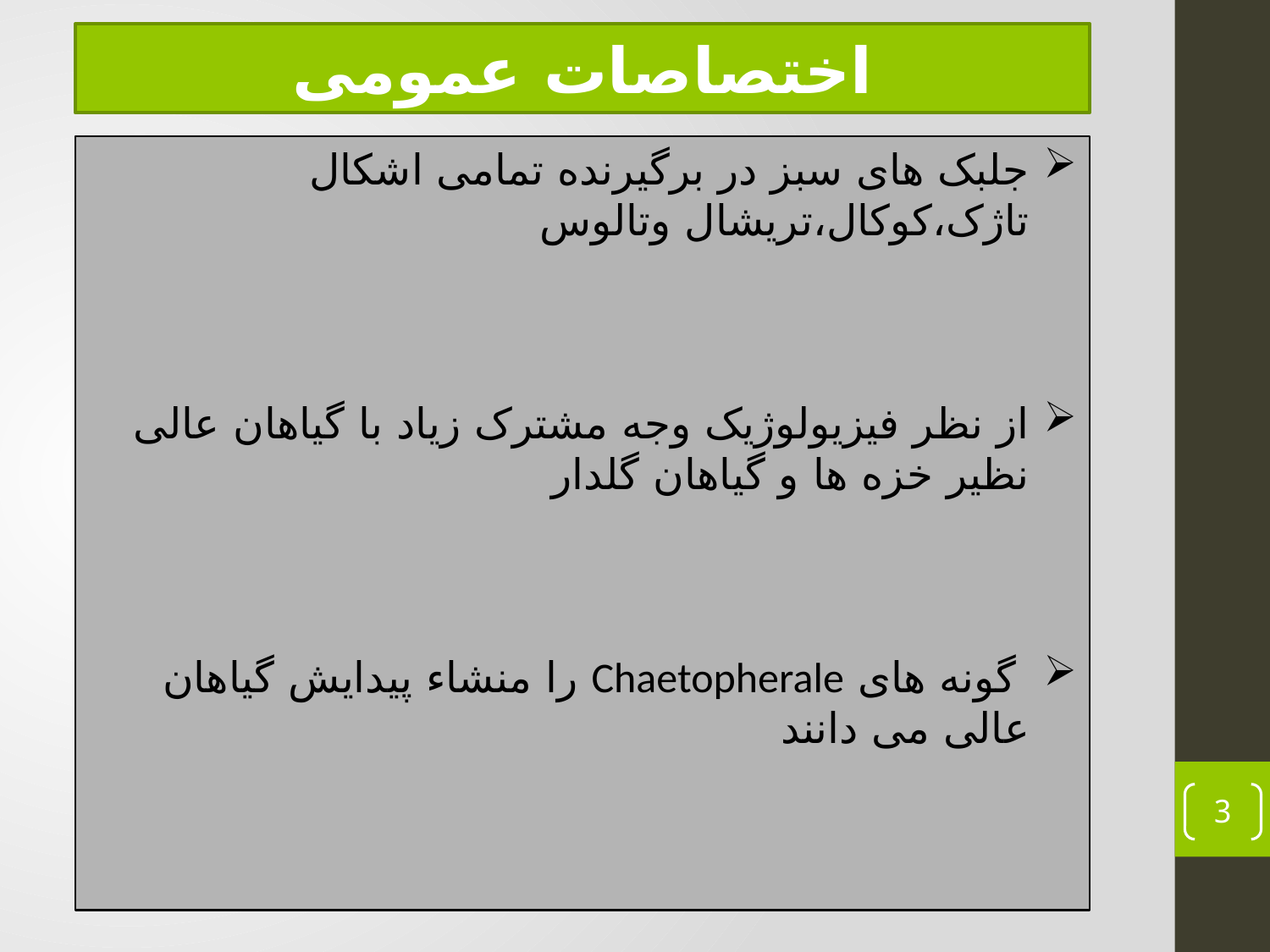

اختصاصات عمومی
جلبک های سبز در برگیرنده تمامی اشکال تاژک،کوکال،تریشال وتالوس

از نظر فیزیولوژیک وجه مشترک زیاد با گیاهان عالی نظیر خزه ها و گیاهان گلدار

 گونه های Chaetopherale را منشاء پیدایش گیاهان عالی می دانند

3